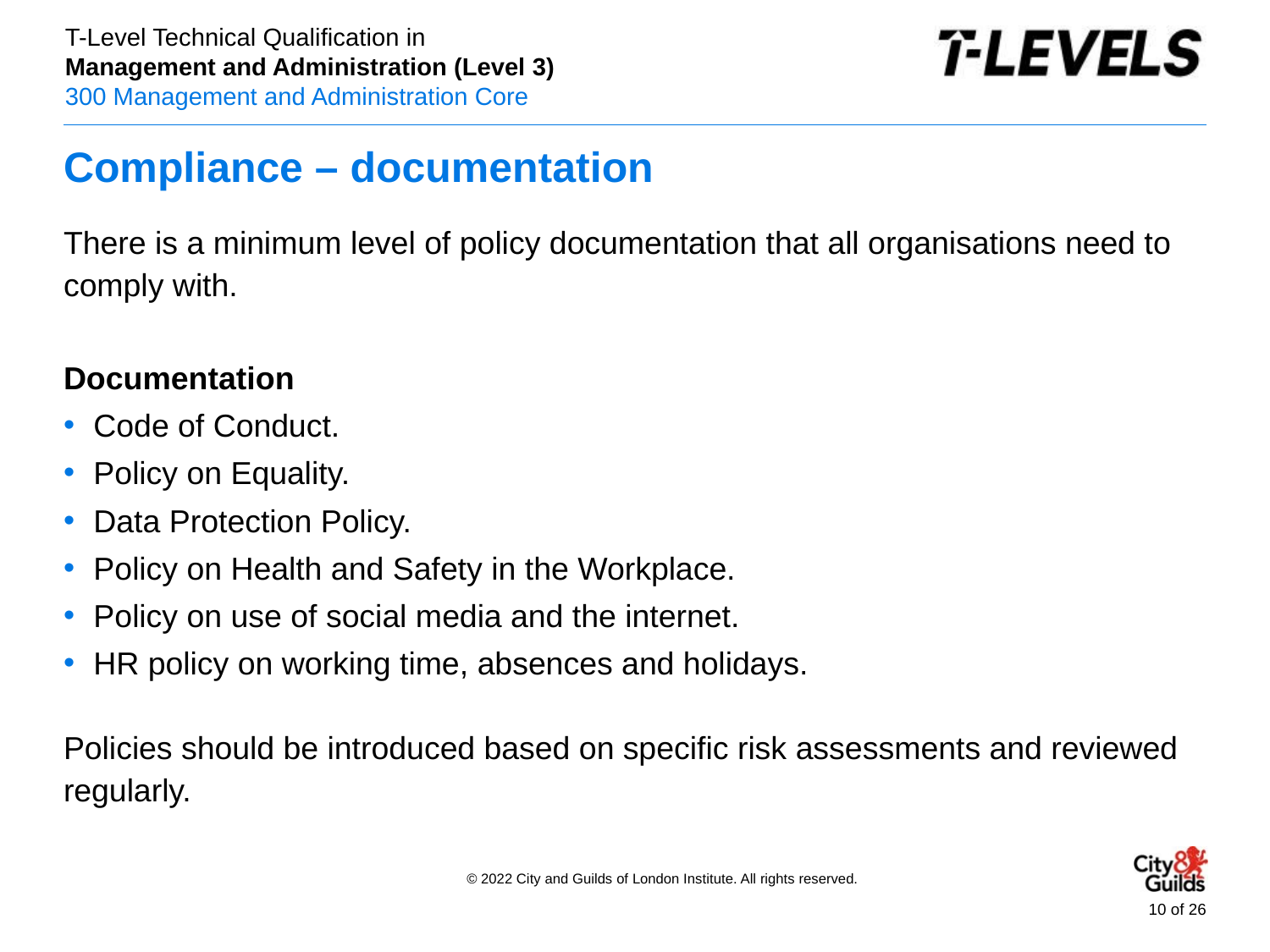

# Compliance – documentation
There is a minimum level of policy documentation that all organisations need to comply with.

Documentation
Code of Conduct.
Policy on Equality.
Data Protection Policy.
Policy on Health and Safety in the Workplace.
Policy on use of social media and the internet.
HR policy on working time, absences and holidays.

Policies should be introduced based on specific risk assessments and reviewed regularly.